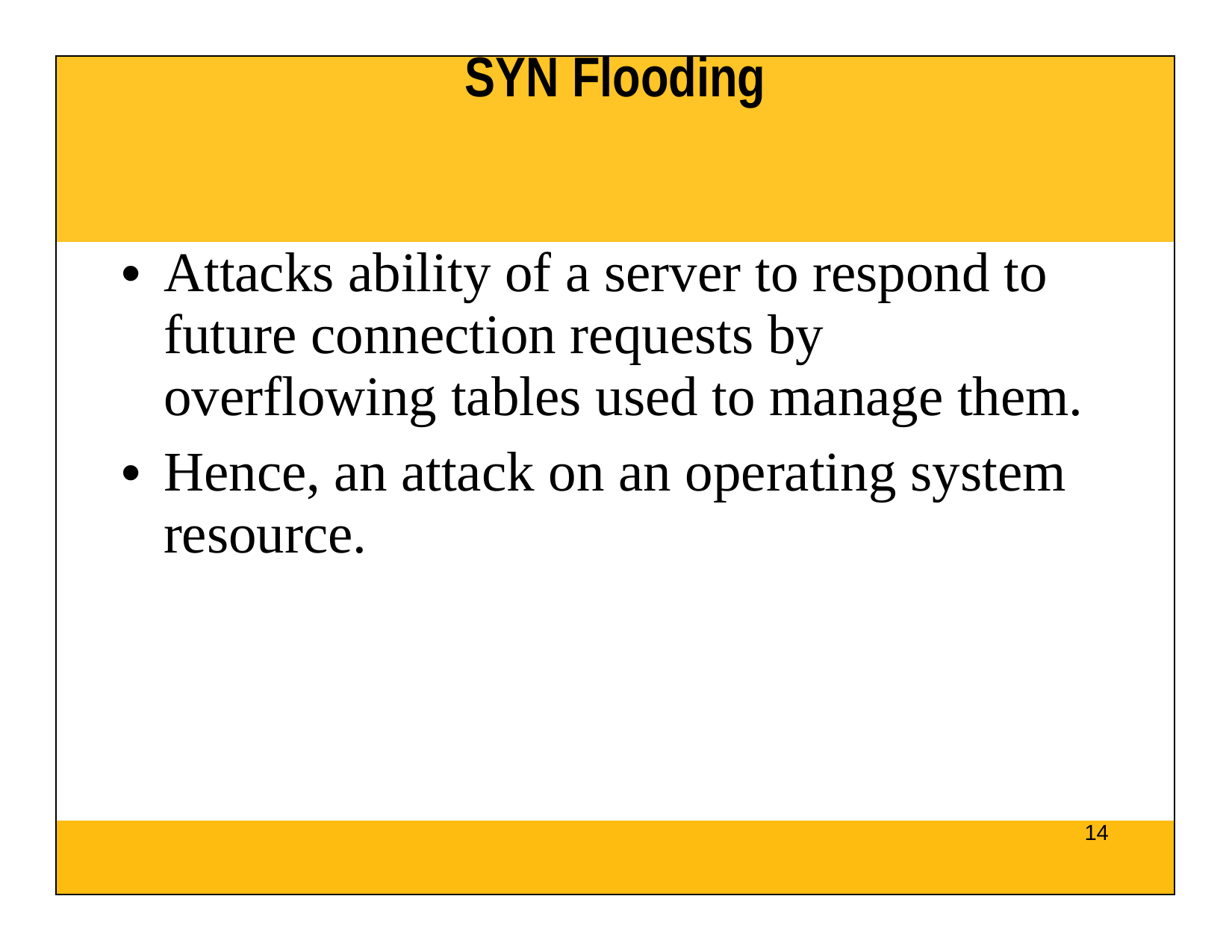

| SYN Flooding |
| --- |
| Attacks ability of a server to respond to future connection requests by overflowing tables used to manage them. Hence, an attack on an operating system resource. |
| 14 |